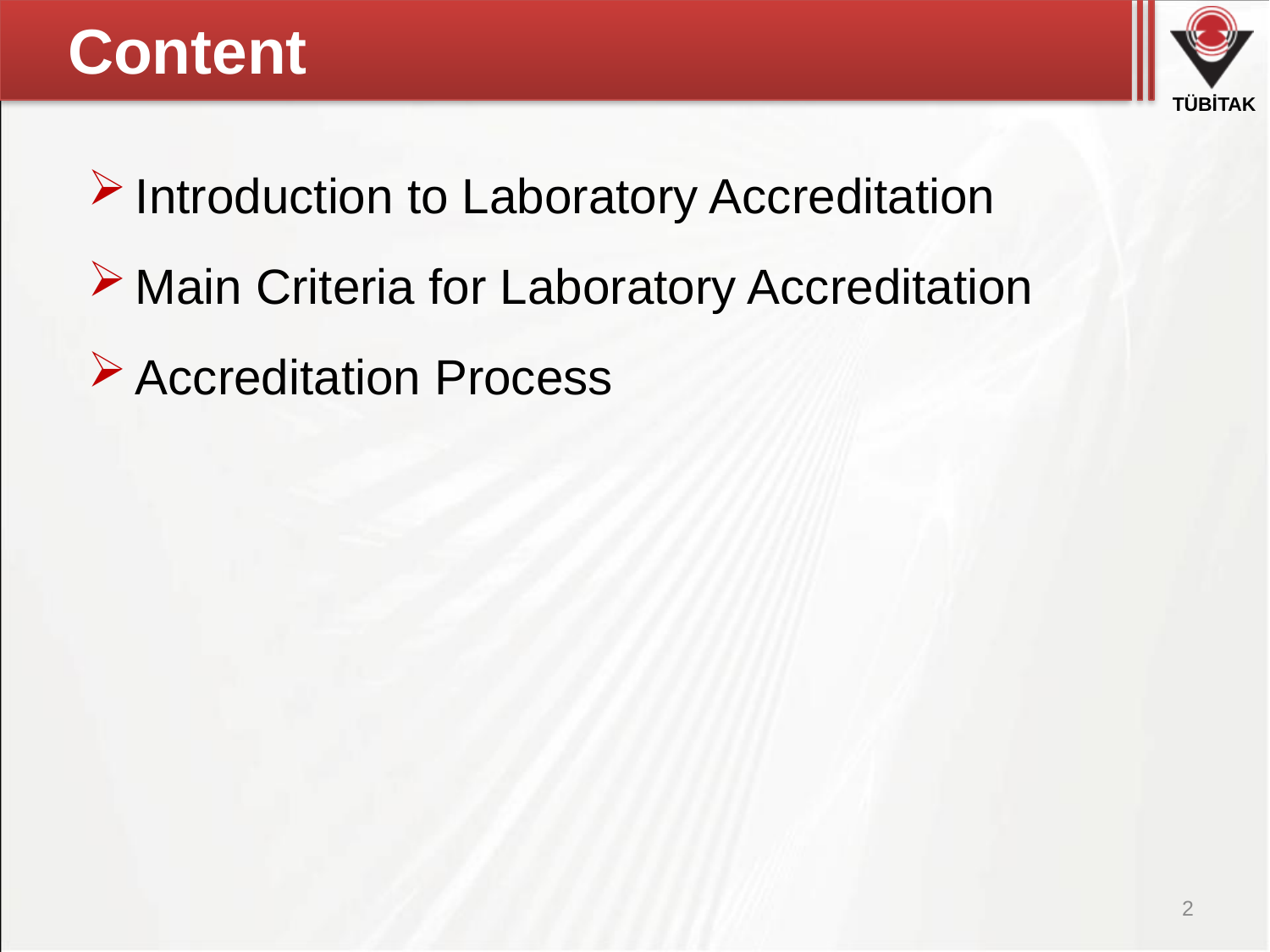

# Content
Introduction to Laboratory Accreditation
Main Criteria for Laboratory Accreditation
Accreditation Process
2